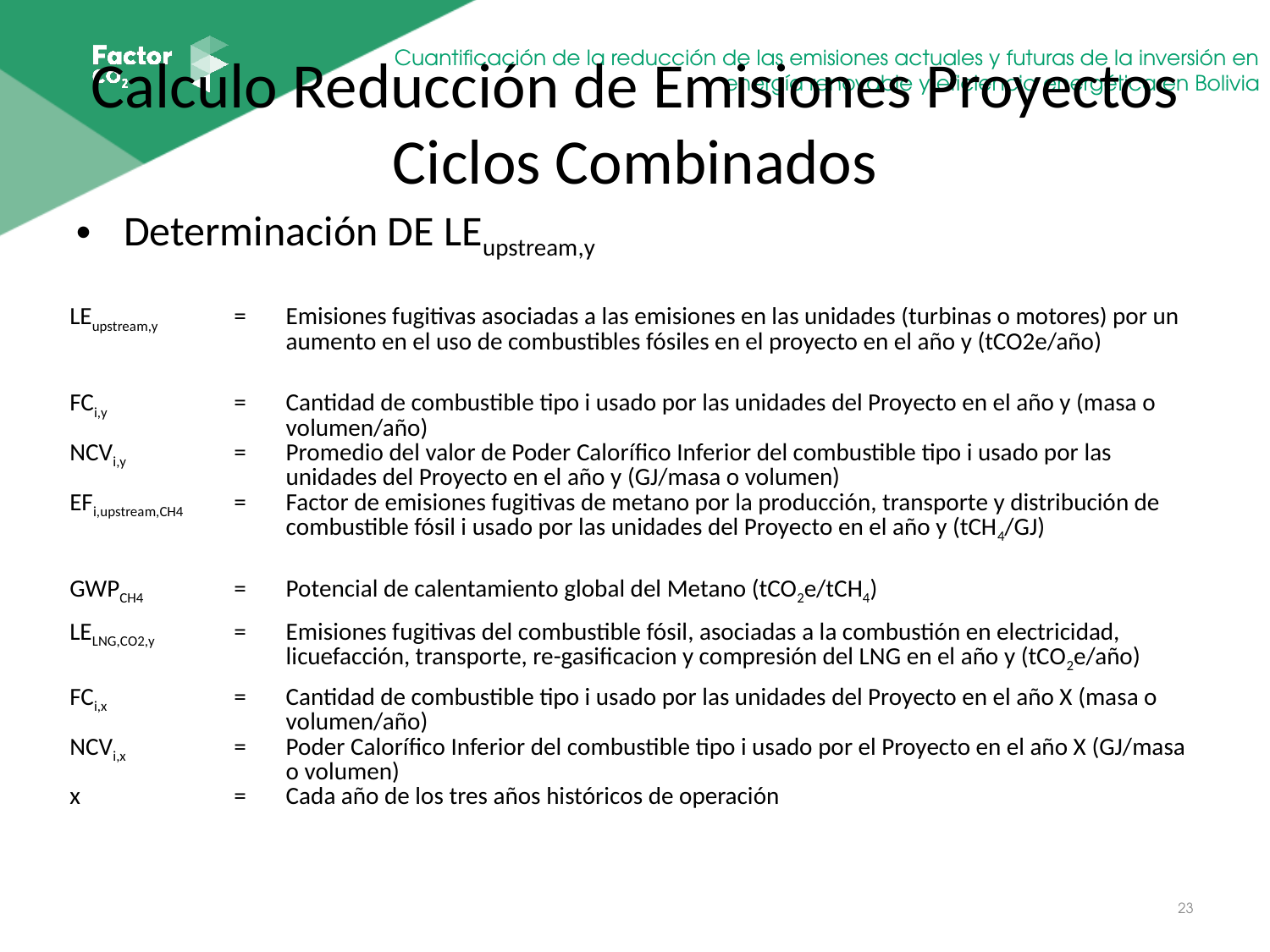

# Calculo Reducción de Emisiones Proyectos Ciclos Combinados
Determinación DE LEupstream,y
| LEupstream,y | = | Emisiones fugitivas asociadas a las emisiones en las unidades (turbinas o motores) por un aumento en el uso de combustibles fósiles en el proyecto en el año y (tCO2e/año) |
| --- | --- | --- |
| FCi,y | = | Cantidad de combustible tipo i usado por las unidades del Proyecto en el año y (masa o volumen/año) |
| NCVi,y | = | Promedio del valor de Poder Calorífico Inferior del combustible tipo i usado por las unidades del Proyecto en el año y (GJ/masa o volumen) |
| EFi,upstream,CH4 | = | Factor de emisiones fugitivas de metano por la producción, transporte y distribución de combustible fósil i usado por las unidades del Proyecto en el año y (tCH4/GJ) |
| GWPCH4 | = | Potencial de calentamiento global del Metano (tCO2e/tCH4) |
| LELNG,CO2,y | = | Emisiones fugitivas del combustible fósil, asociadas a la combustión en electricidad, licuefacción, transporte, re-gasificacion y compresión del LNG en el año y (tCO2e/año) |
| FCi,x | = | Cantidad de combustible tipo i usado por las unidades del Proyecto en el año X (masa o volumen/año) |
| NCVi,x | = | Poder Calorífico Inferior del combustible tipo i usado por el Proyecto en el año X (GJ/masa o volumen) |
| x | = | Cada año de los tres años históricos de operación |
23